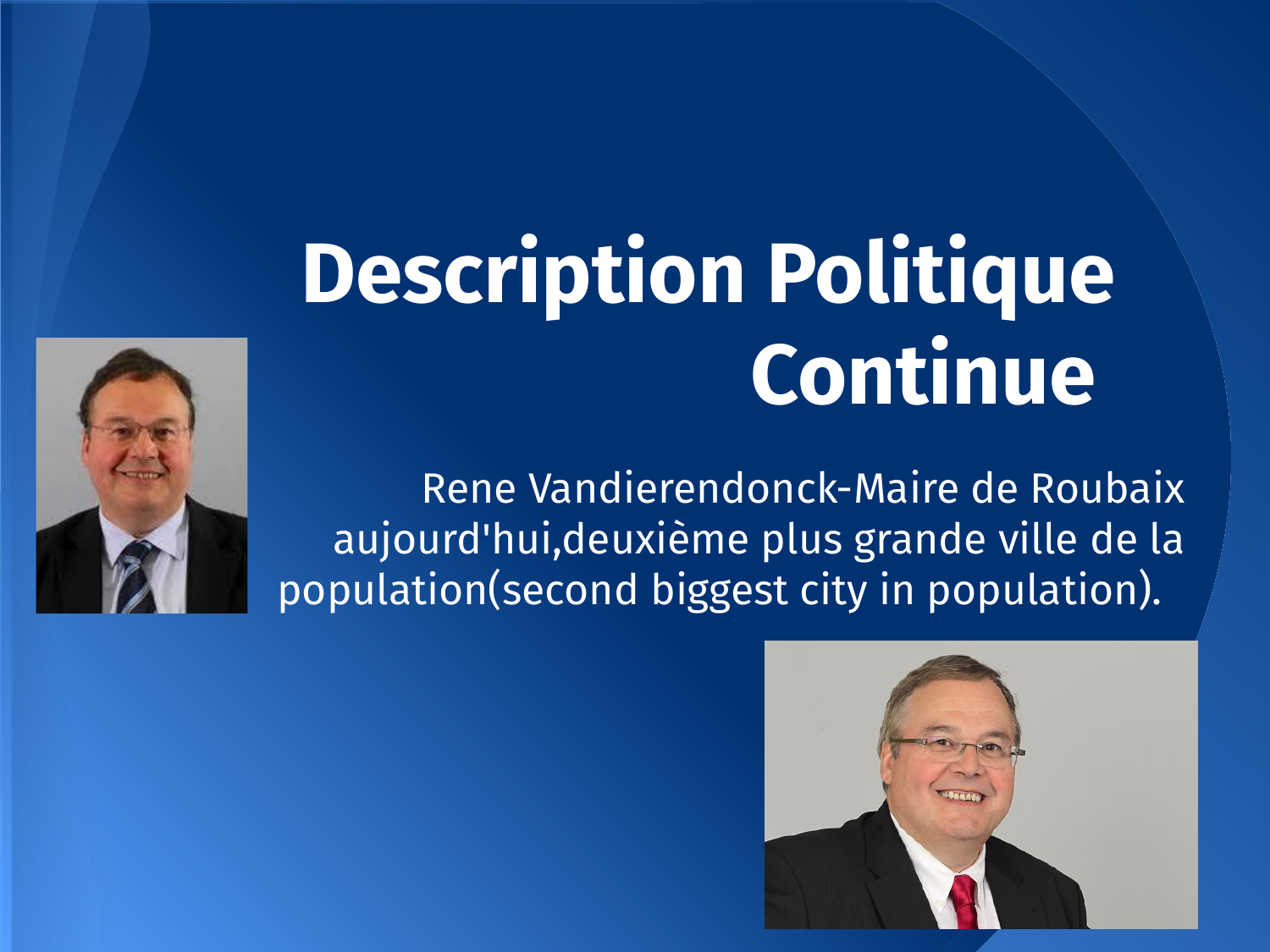

# Description Politique Continue

Rene Vandierendonck-Maire de Roubaix aujourd'hui,deuxième plus grande ville de la population(second biggest city in population).